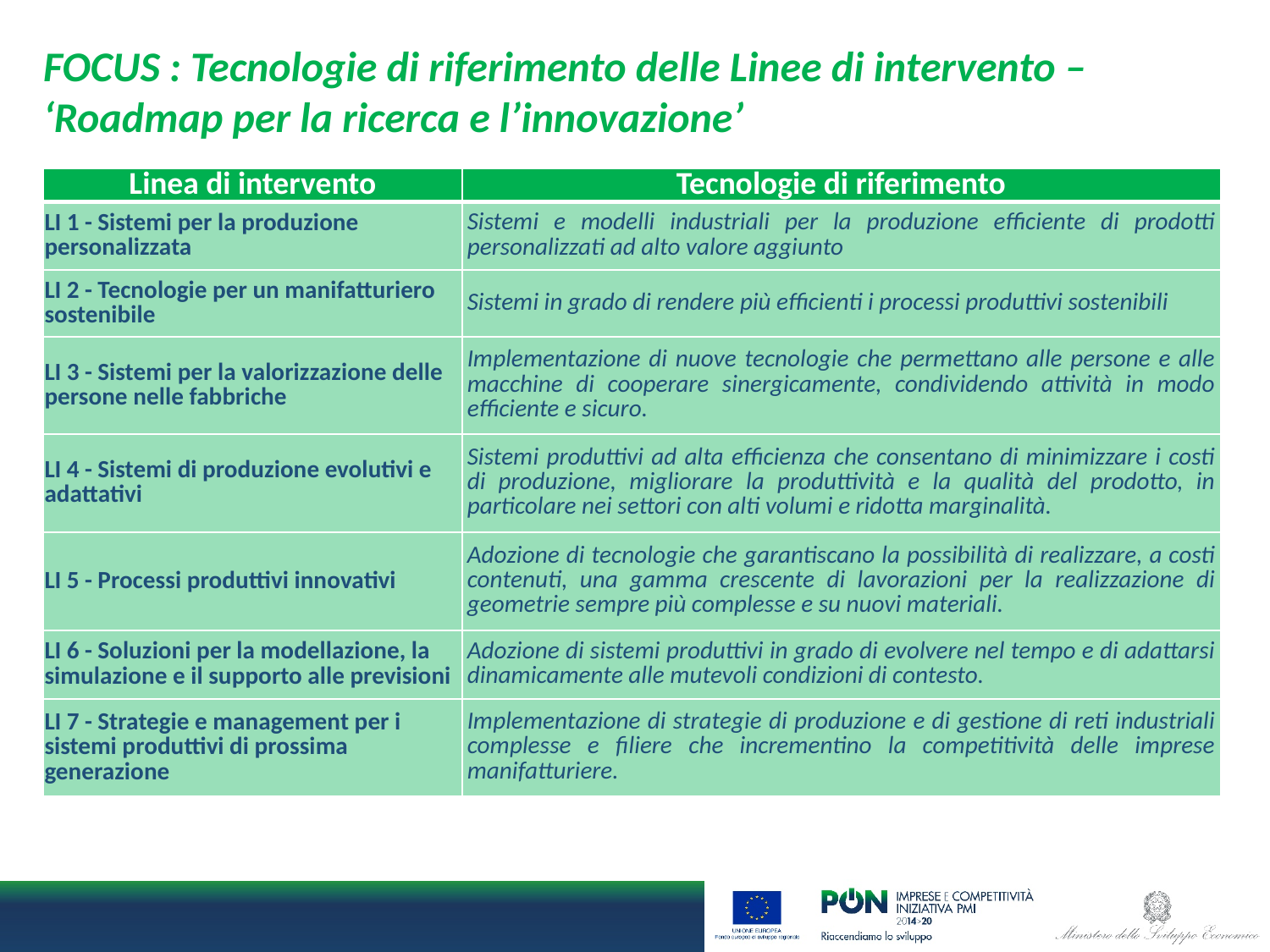

# FOCUS : Tecnologie di riferimento delle Linee di intervento – ‘Roadmap per la ricerca e l’innovazione’
| Linea di intervento | Tecnologie di riferimento |
| --- | --- |
| LI 1 - Sistemi per la produzione personalizzata | Sistemi e modelli industriali per la produzione efficiente di prodotti personalizzati ad alto valore aggiunto |
| LI 2 - Tecnologie per un manifatturiero sostenibile | Sistemi in grado di rendere più efficienti i processi produttivi sostenibili |
| LI 3 - Sistemi per la valorizzazione delle persone nelle fabbriche | Implementazione di nuove tecnologie che permettano alle persone e alle macchine di cooperare sinergicamente, condividendo attività in modo efficiente e sicuro. |
| LI 4 - Sistemi di produzione evolutivi e adattativi | Sistemi produttivi ad alta efficienza che consentano di minimizzare i costi di produzione, migliorare la produttività e la qualità del prodotto, in particolare nei settori con alti volumi e ridotta marginalità. |
| LI 5 - Processi produttivi innovativi | Adozione di tecnologie che garantiscano la possibilità di realizzare, a costi contenuti, una gamma crescente di lavorazioni per la realizzazione di geometrie sempre più complesse e su nuovi materiali. |
| LI 6 - Soluzioni per la modellazione, la simulazione e il supporto alle previsioni | Adozione di sistemi produttivi in grado di evolvere nel tempo e di adattarsi dinamicamente alle mutevoli condizioni di contesto. |
| LI 7 - Strategie e management per i sistemi produttivi di prossima generazione | Implementazione di strategie di produzione e di gestione di reti industriali complesse e filiere che incrementino la competitività delle imprese manifatturiere. |